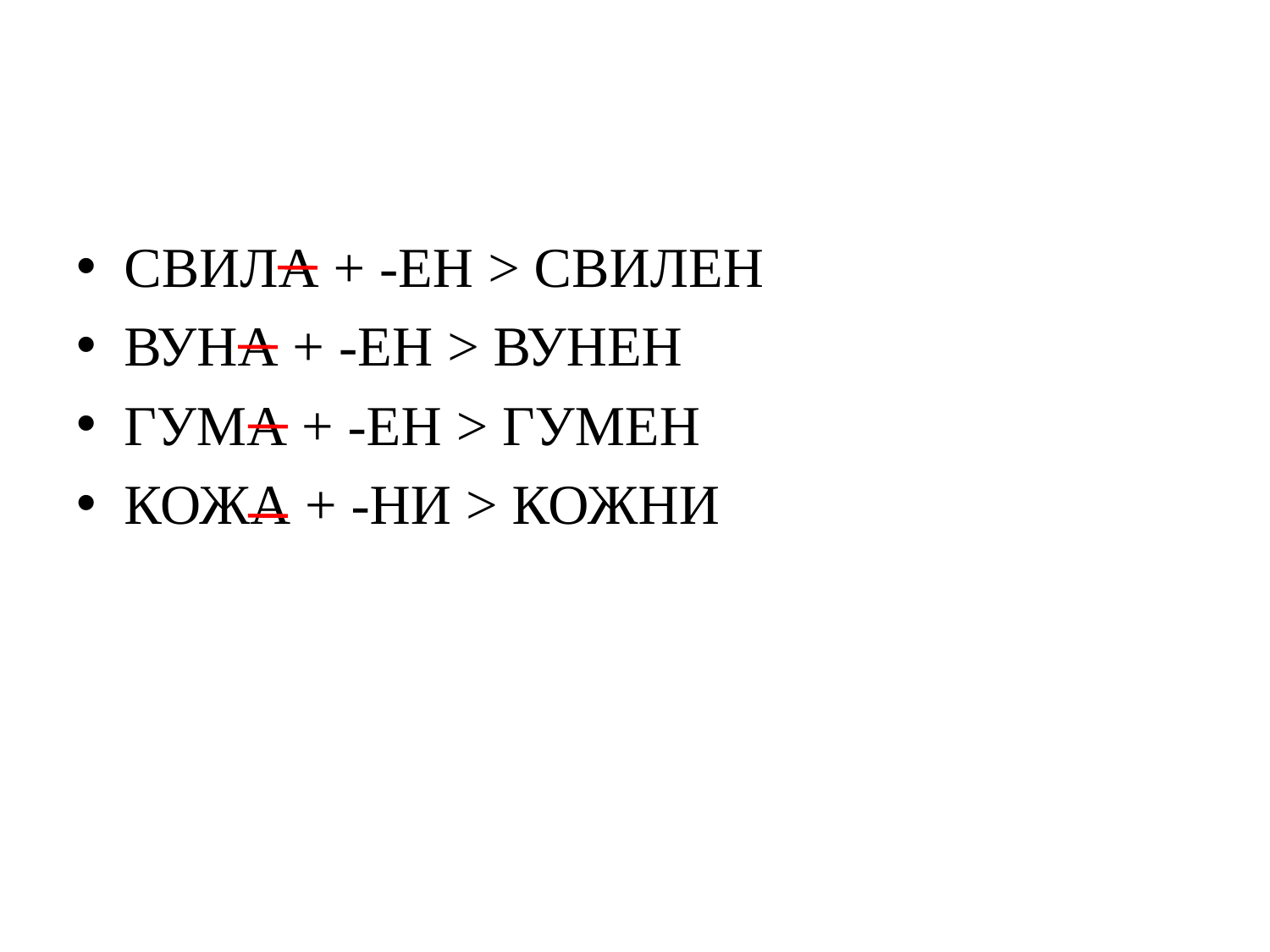

#
СВИЛА + -ЕН > СВИЛЕН
ВУНА + -ЕН > ВУНЕН
ГУМА + -ЕН > ГУМЕН
КОЖА + -НИ > КОЖНИ